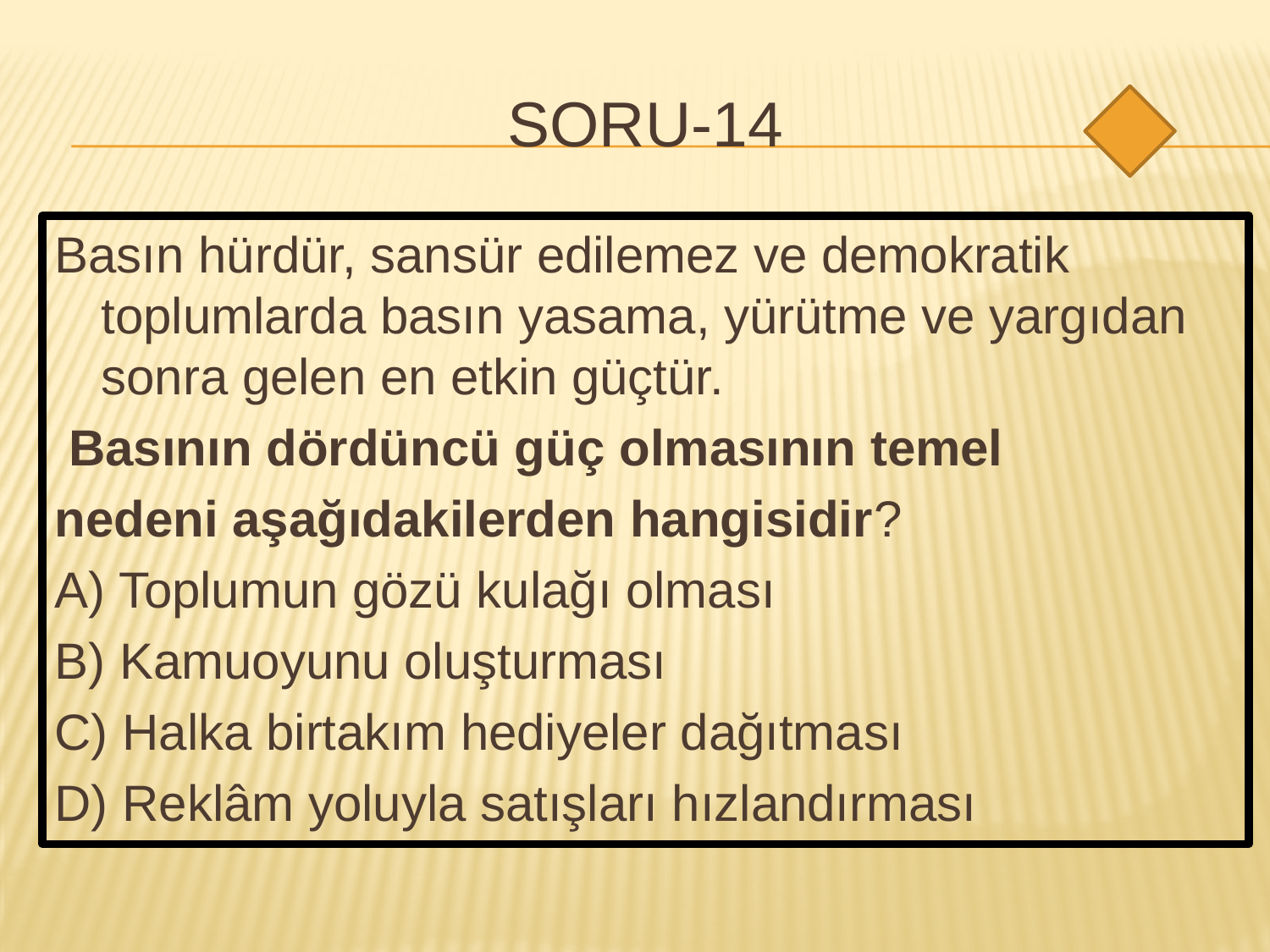

# SORU-14

Basın hürdür, sansür edilemez ve demokratik toplumlarda basın yasama, yürütme ve yargıdan sonra gelen en etkin güçtür.
 Basının dördüncü güç olmasının temel
nedeni aşağıdakilerden hangisidir?
A) Toplumun gözü kulağı olması
B) Kamuoyunu oluşturması
C) Halka birtakım hediyeler dağıtması
D) Reklâm yoluyla satışları hızlandırması